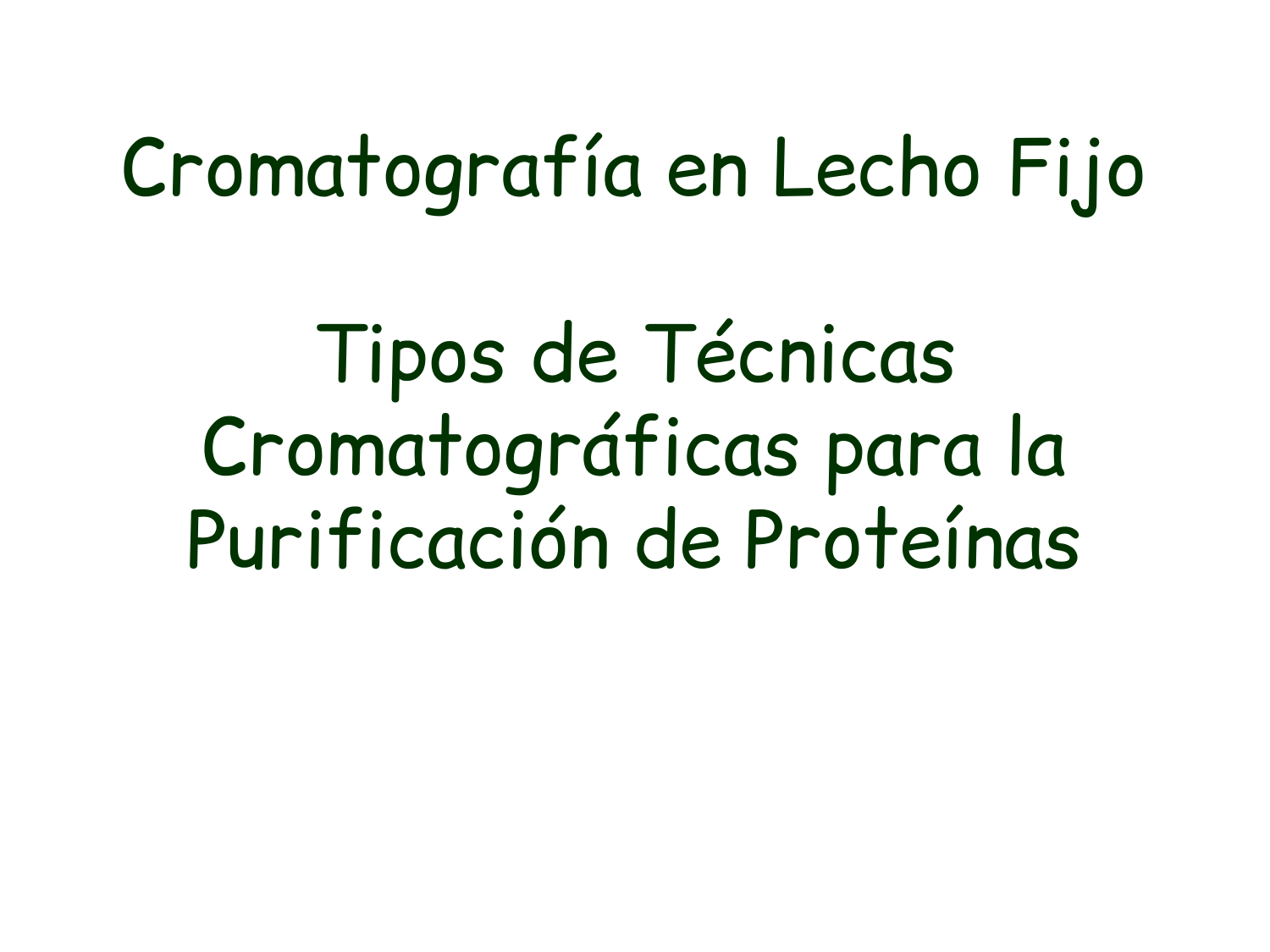

# Cromatografía en Lecho Fijo Tipos de Técnicas Cromatográficas para la Purificación de Proteínas